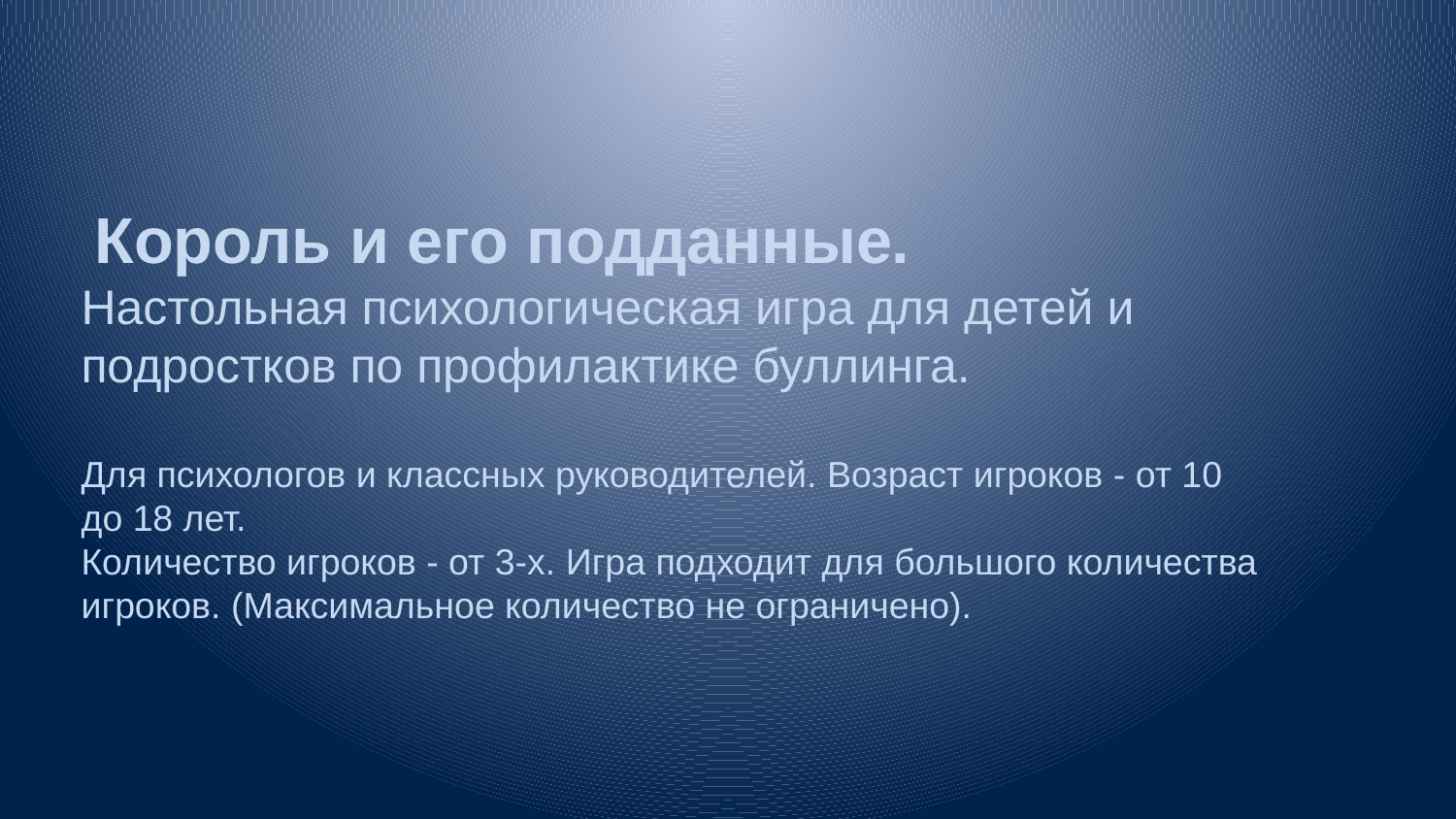

Король и его подданные.
Настольная психологическая игра для детей и подростков по профилактике буллинга.

Для психологов и классных руководителей. Возраст игроков - от 10 до 18 лет.
Количество игроков - от 3-х. Игра подходит для большого количества игроков. (Максимальное количество не ограничено).